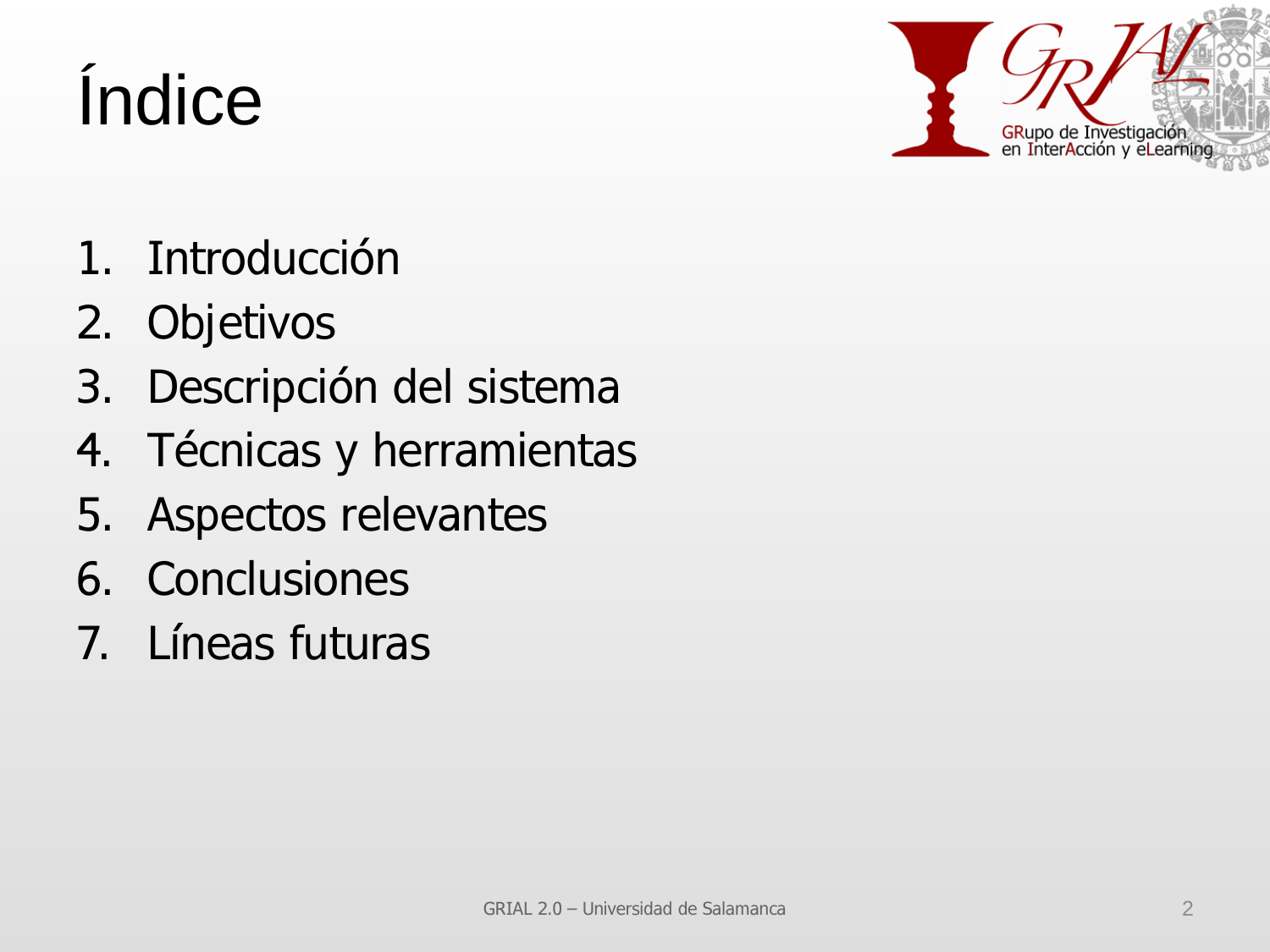

# Índice
Introducción
Objetivos
Descripción del sistema
Técnicas y herramientas
Aspectos relevantes
Conclusiones
Líneas futuras
GRIAL 2.0 – Universidad de Salamanca
2